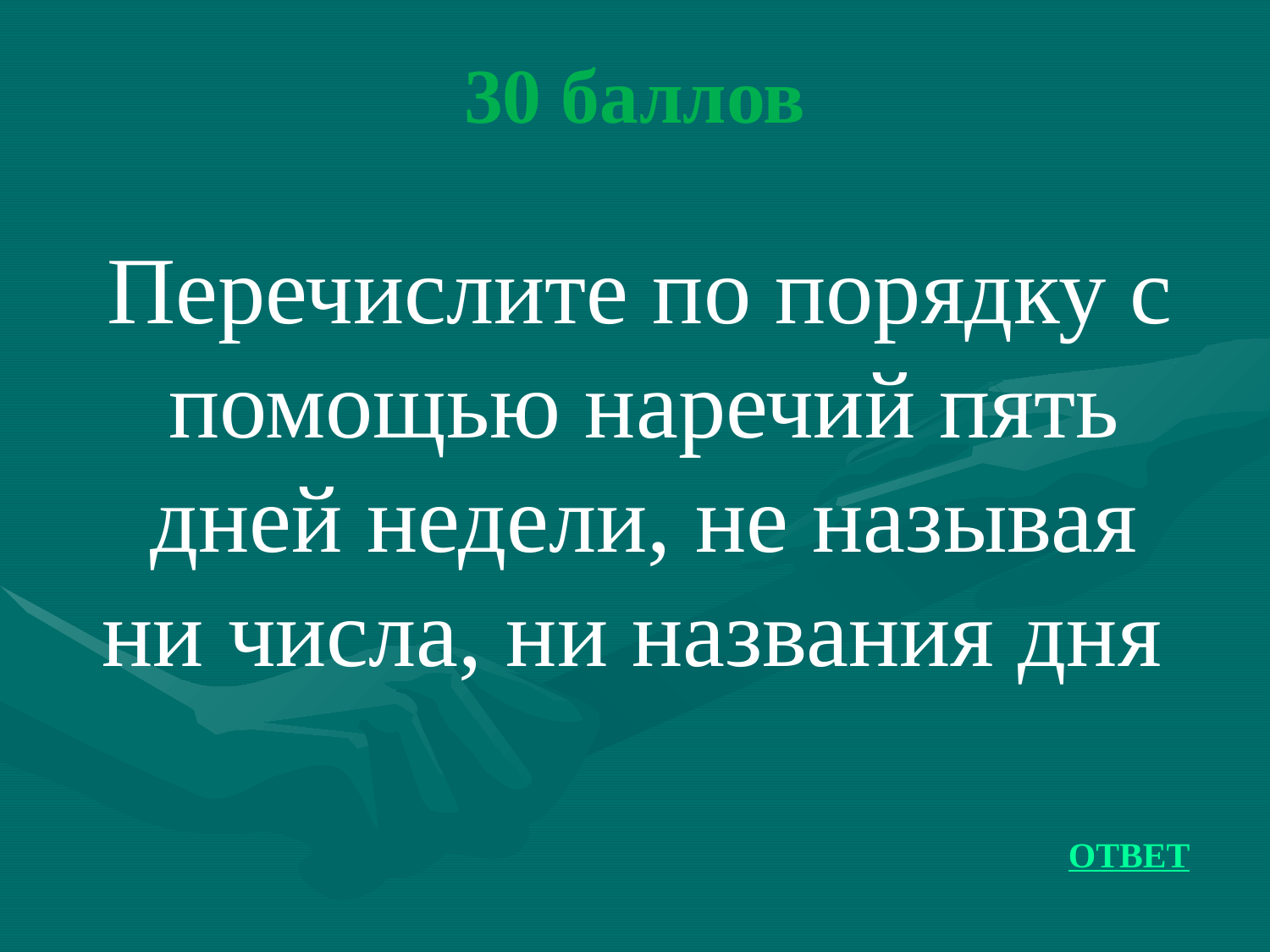

# 30 баллов
  Перечислите по порядку с помощью наречий пять дней недели, не называя ни числа, ни названия дня
ОТВЕТ